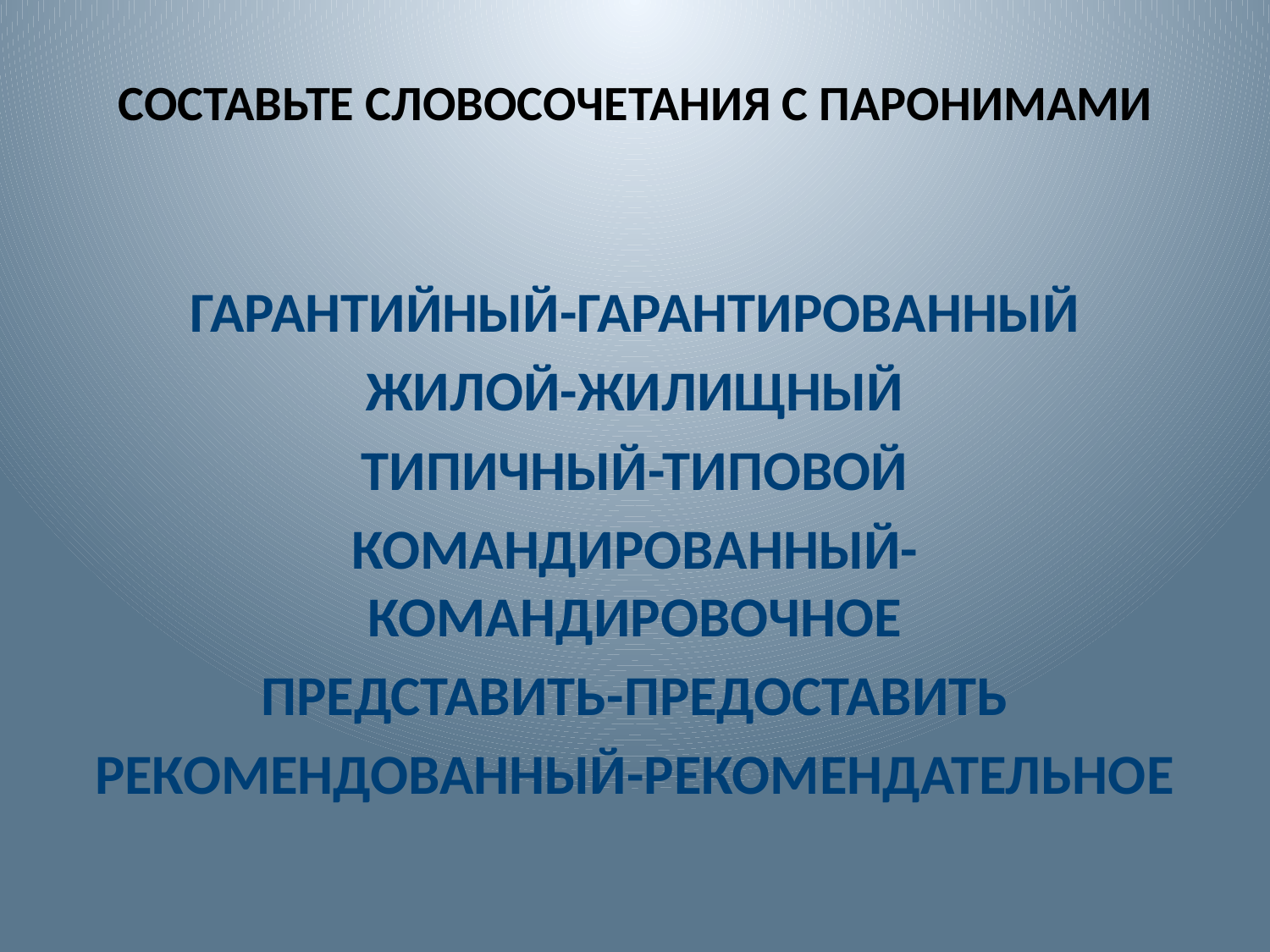

# СОСТАВЬТЕ СЛОВОСОЧЕТАНИЯ С ПАРОНИМАМИ

ГАРАНТИЙНЫЙ-ГАРАНТИРОВАННЫЙ
ЖИЛОЙ-ЖИЛИЩНЫЙ
ТИПИЧНЫЙ-ТИПОВОЙ
КОМАНДИРОВАННЫЙ-КОМАНДИРОВОЧНОЕ
ПРЕДСТАВИТЬ-ПРЕДОСТАВИТЬ
РЕКОМЕНДОВАННЫЙ-РЕКОМЕНДАТЕЛЬНОЕ